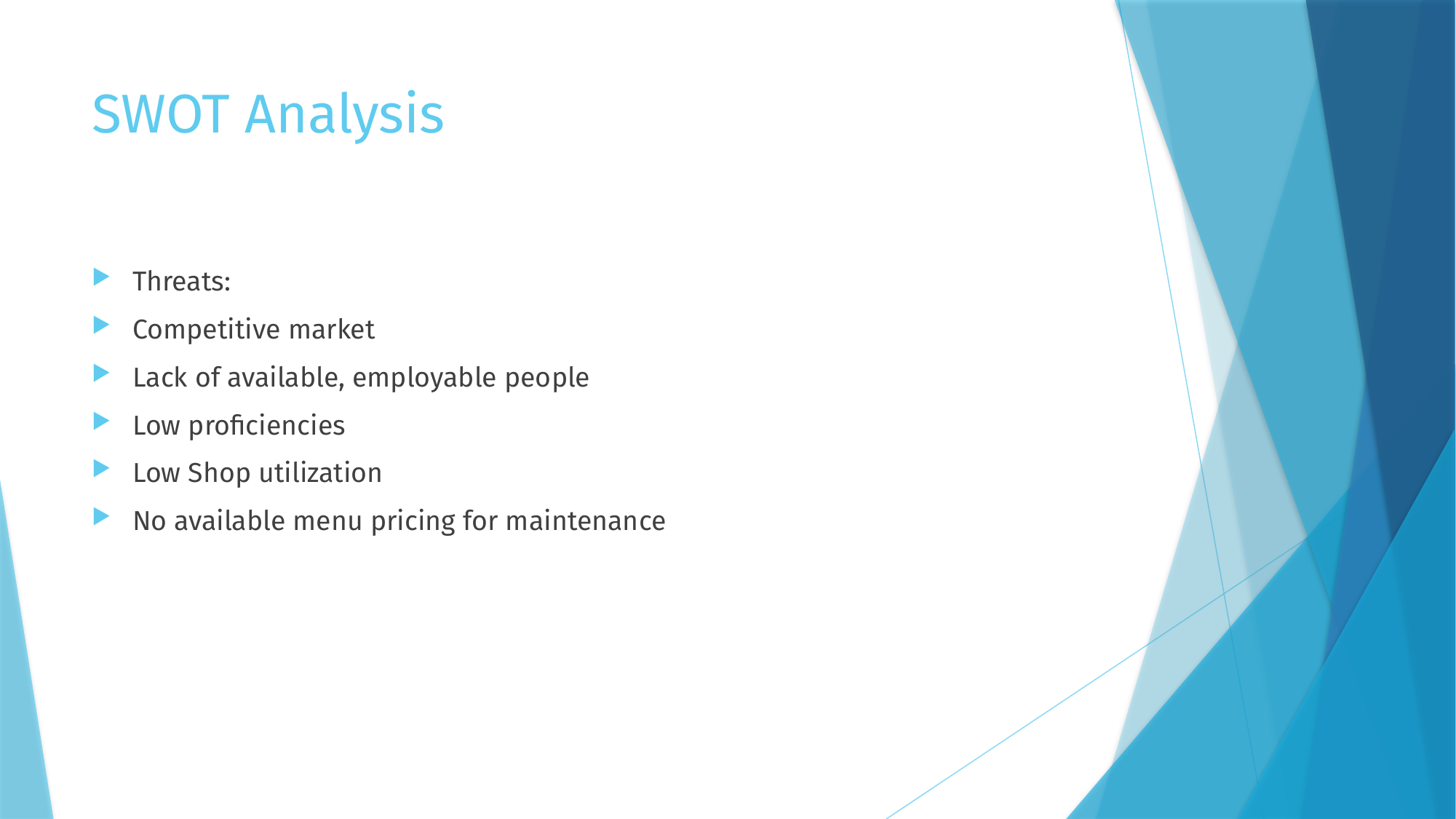

# SWOT Analysis
Threats:
Competitive market
Lack of available, employable people
Low proficiencies
Low Shop utilization
No available menu pricing for maintenance